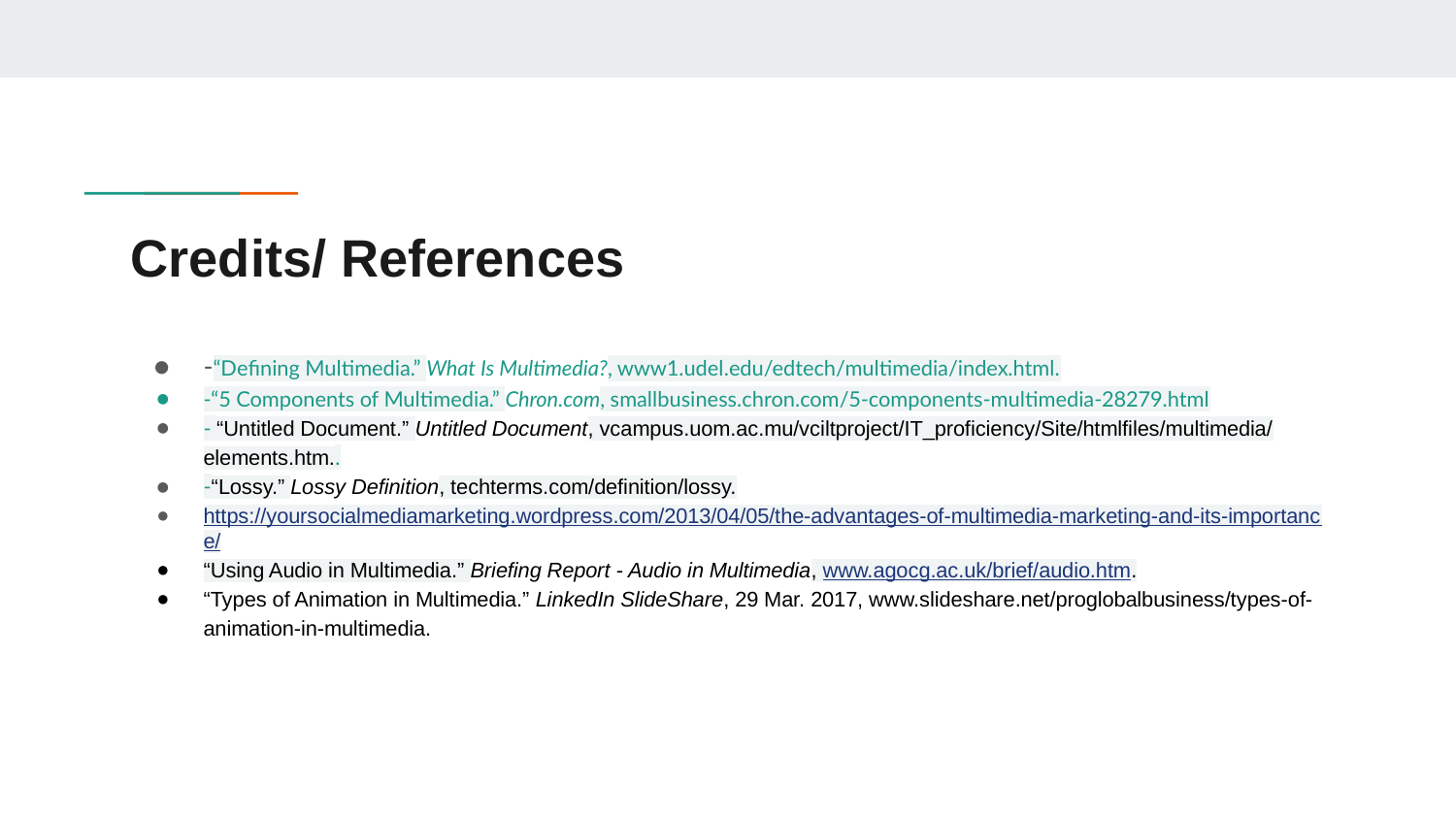

# Credits/ References
-“Defining Multimedia.” What Is Multimedia?, www1.udel.edu/edtech/multimedia/index.html.
-“5 Components of Multimedia.” Chron.com, smallbusiness.chron.com/5-components-multimedia-28279.html
- “Untitled Document.” Untitled Document, vcampus.uom.ac.mu/vciltproject/IT_proficiency/Site/htmlfiles/multimedia/elements.htm..
-“Lossy.” Lossy Definition, techterms.com/definition/lossy.
https://yoursocialmediamarketing.wordpress.com/2013/04/05/the-advantages-of-multimedia-marketing-and-its-importance/
“Using Audio in Multimedia.” Briefing Report - Audio in Multimedia, www.agocg.ac.uk/brief/audio.htm.
“Types of Animation in Multimedia.” LinkedIn SlideShare, 29 Mar. 2017, www.slideshare.net/proglobalbusiness/types-of-animation-in-multimedia.